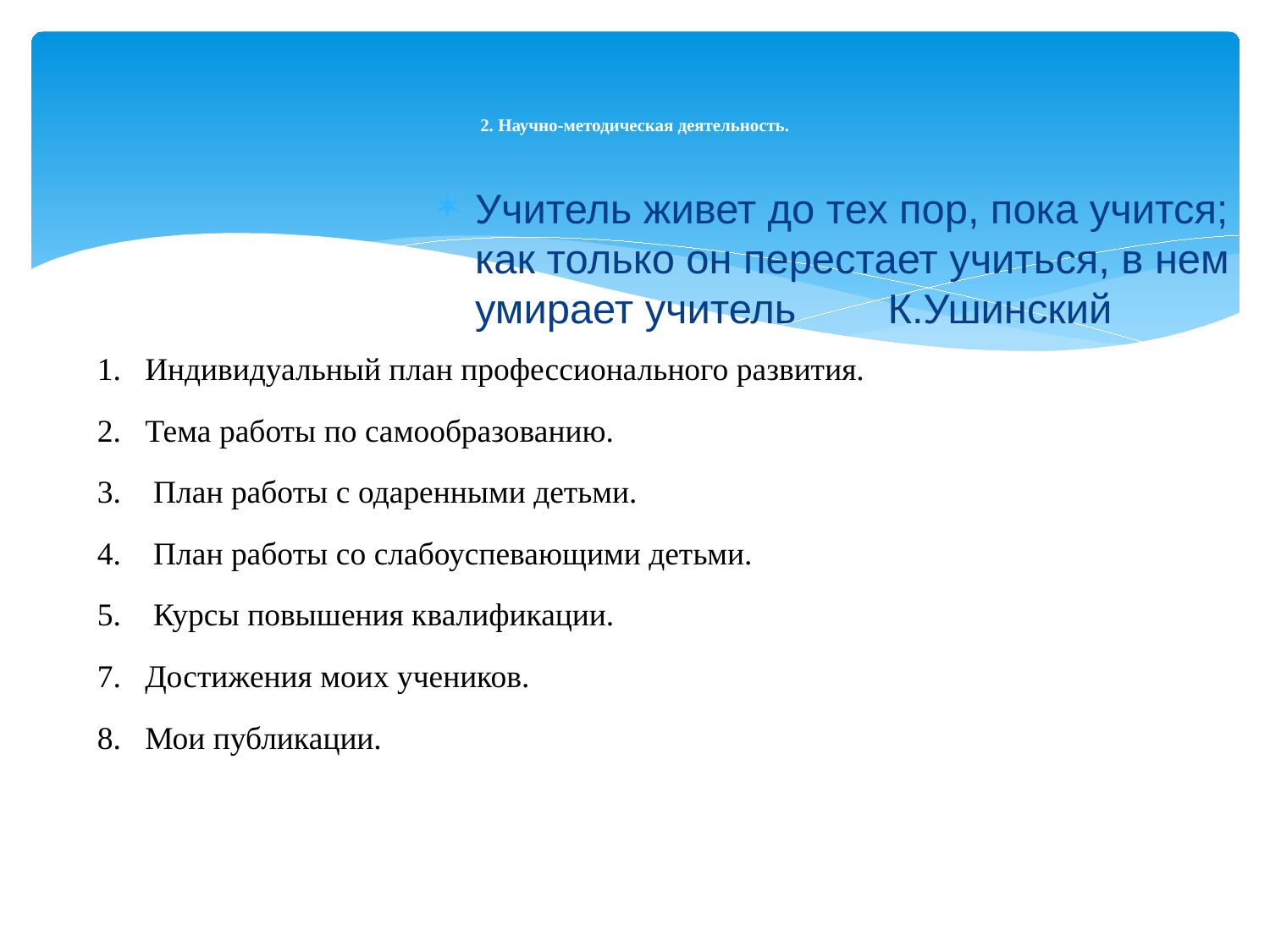

# 2. Научно-методическая деятельность.
Учитель живет до тех пор, пока учится; как только он перестает учиться, в нем умирает учитель        К.Ушинский
Индивидуальный план профессионального развития.
Тема работы по самообразованию.
3.    План работы с одаренными детьми.
4.    План работы со слабоуспевающими детьми.
5.    Курсы повышения квалификации.
Достижения моих учеников.
Мои публикации.